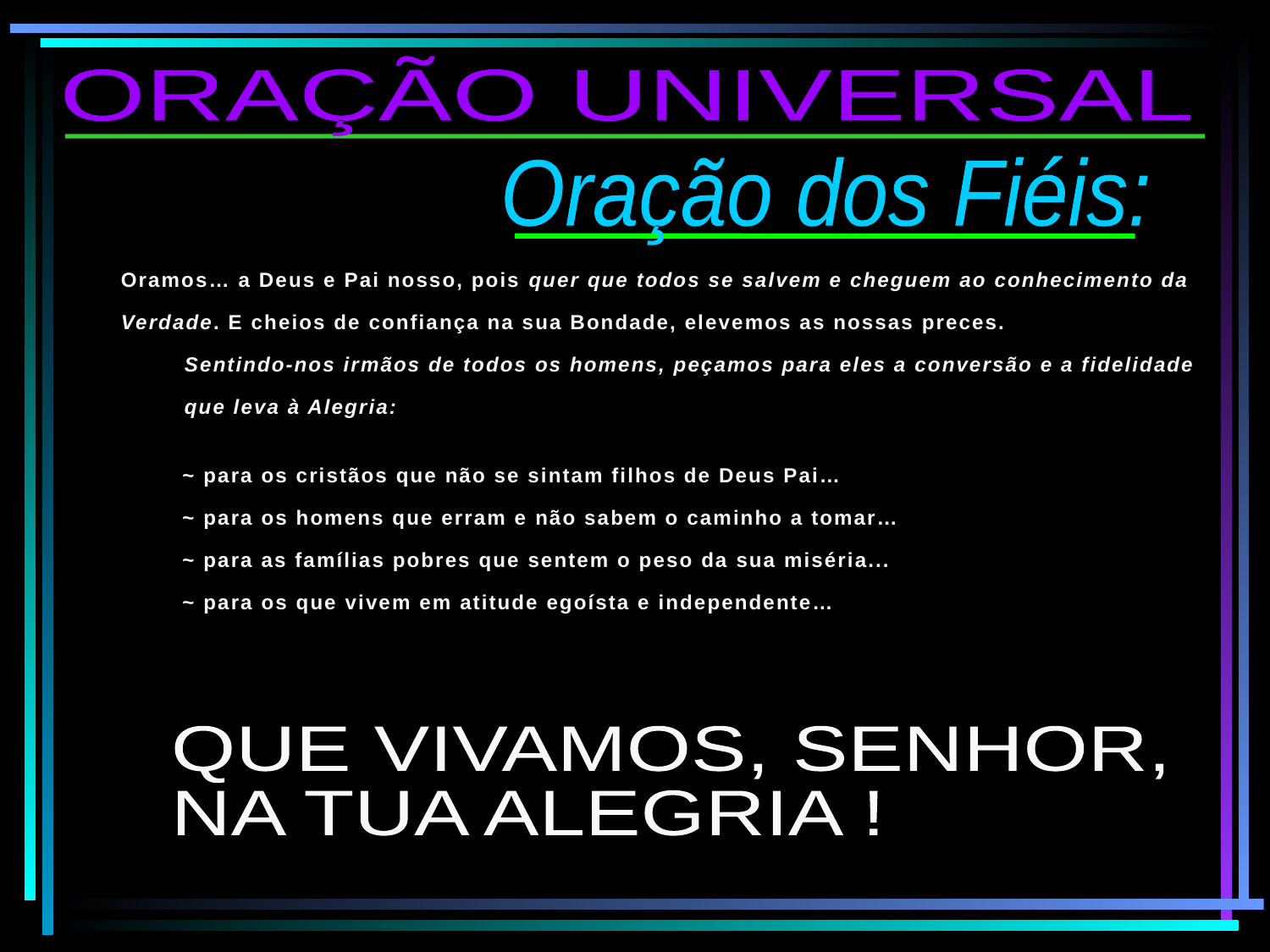

ORAÇÃO UNIVERSAL

Oração dos Fiéis:

Oramos… a Deus e Pai nosso, pois quer que todos se salvem e cheguem ao conhecimento da Verdade. E cheios de confiança na sua Bondade, elevemos as nossas preces.
Sentindo-nos irmãos de todos os homens, peçamos para eles a conversão e a fidelidade que leva à Alegria:

~ para os cristãos que não se sintam filhos de Deus Pai…
~ para os homens que erram e não sabem o caminho a tomar…
~ para as famílias pobres que sentem o peso da sua miséria...
~ para os que vivem em atitude egoísta e independente…
QUE VIVAMOS, SENHOR,
NA TUA ALEGRIA !